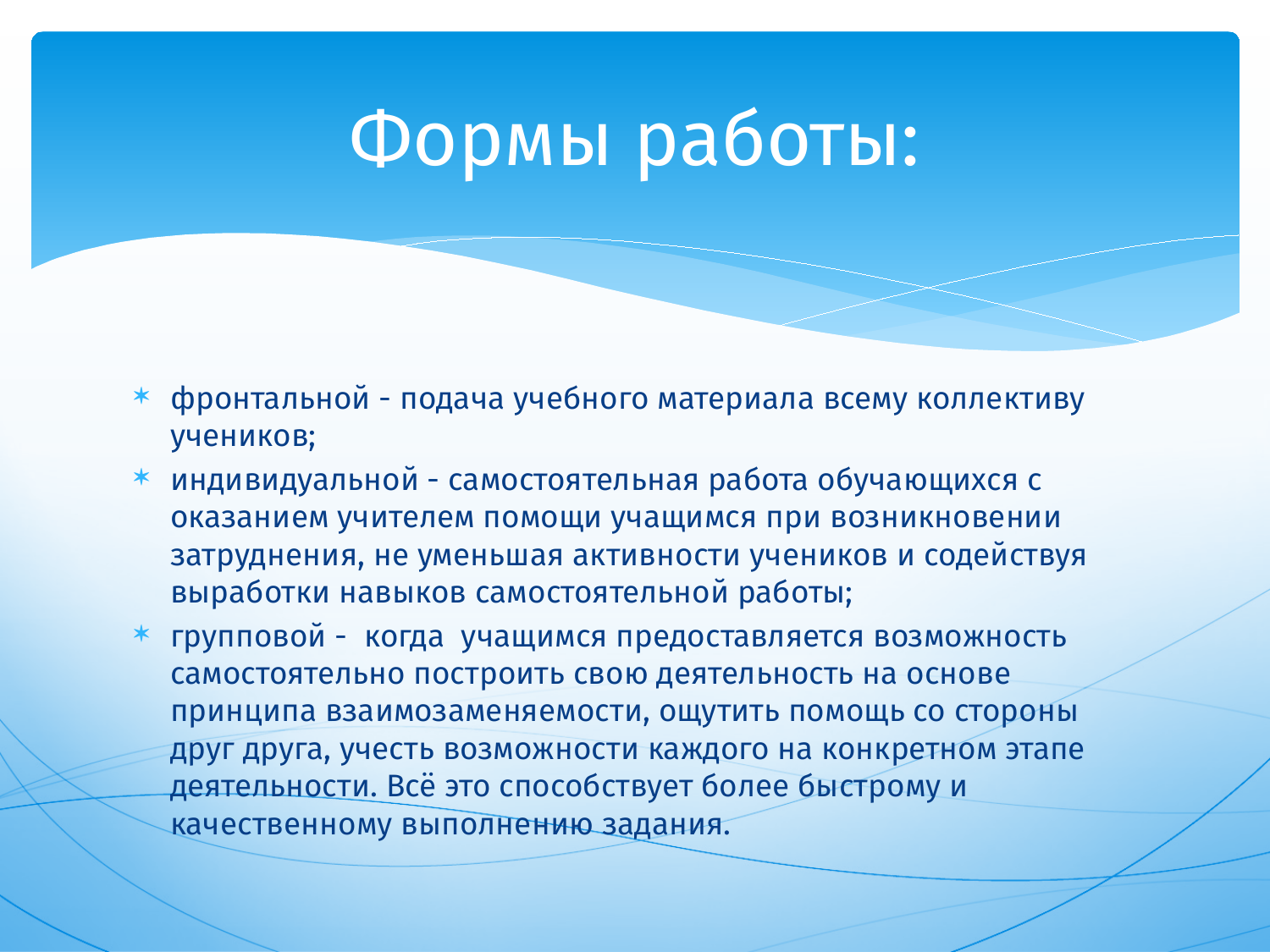

# Формы работы:
фронтальной - подача учебного материала всему коллективу учеников;
индивидуальной - самостоятельная работа обучающихся с оказанием учителем помощи учащимся при возникновении затруднения, не уменьшая активности учеников и содействуя выработки навыков самостоятельной работы;
групповой -  когда  учащимся предоставляется возможность самостоятельно построить свою деятельность на основе принципа взаимозаменяемости, ощутить помощь со стороны друг друга, учесть возможности каждого на конкретном этапе деятельности. Всё это способствует более быстрому и качественному выполнению задания.